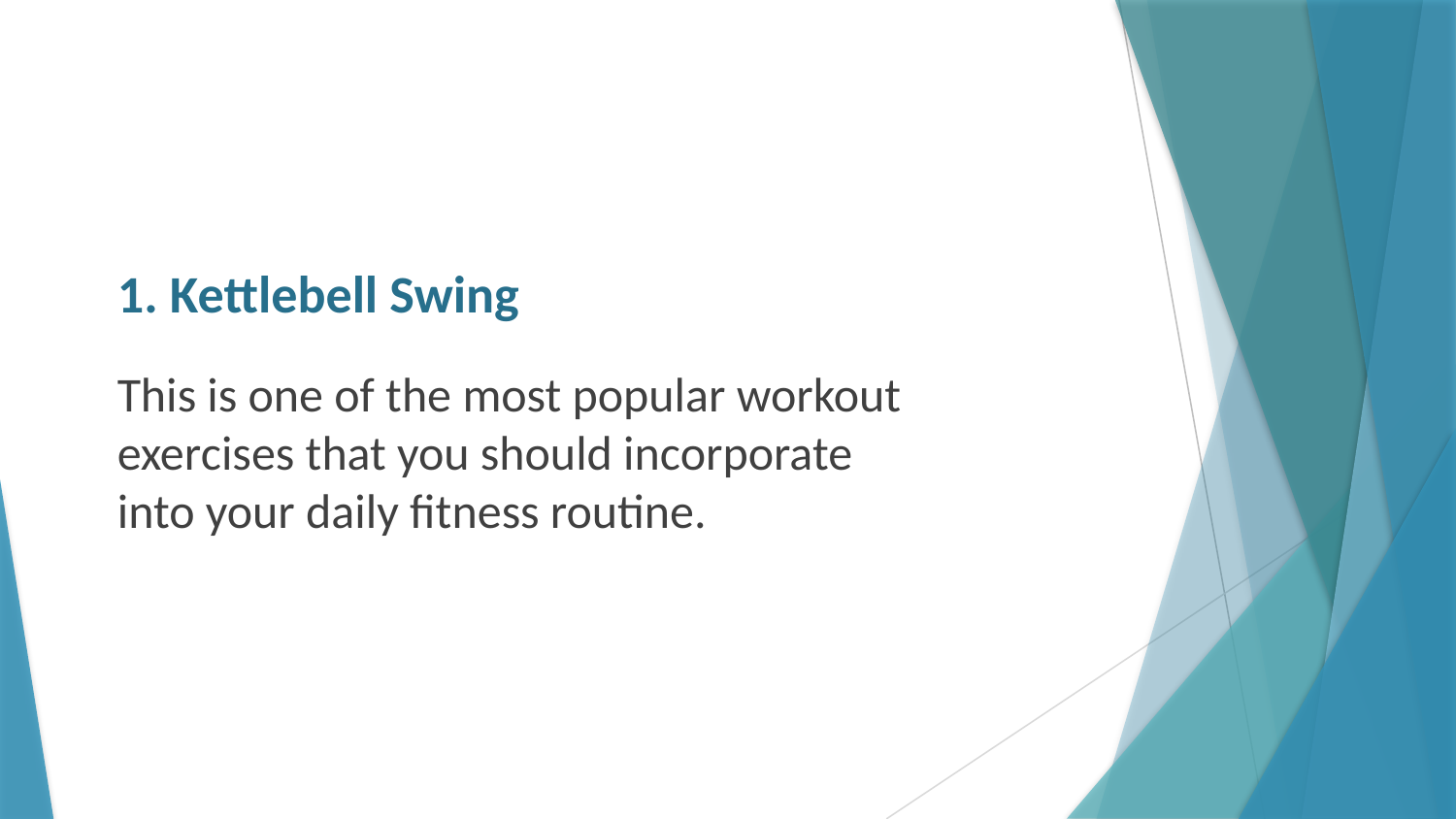

# 1. Kettlebell Swing
This is one of the most popular workout exercises that you should incorporate into your daily fitness routine.